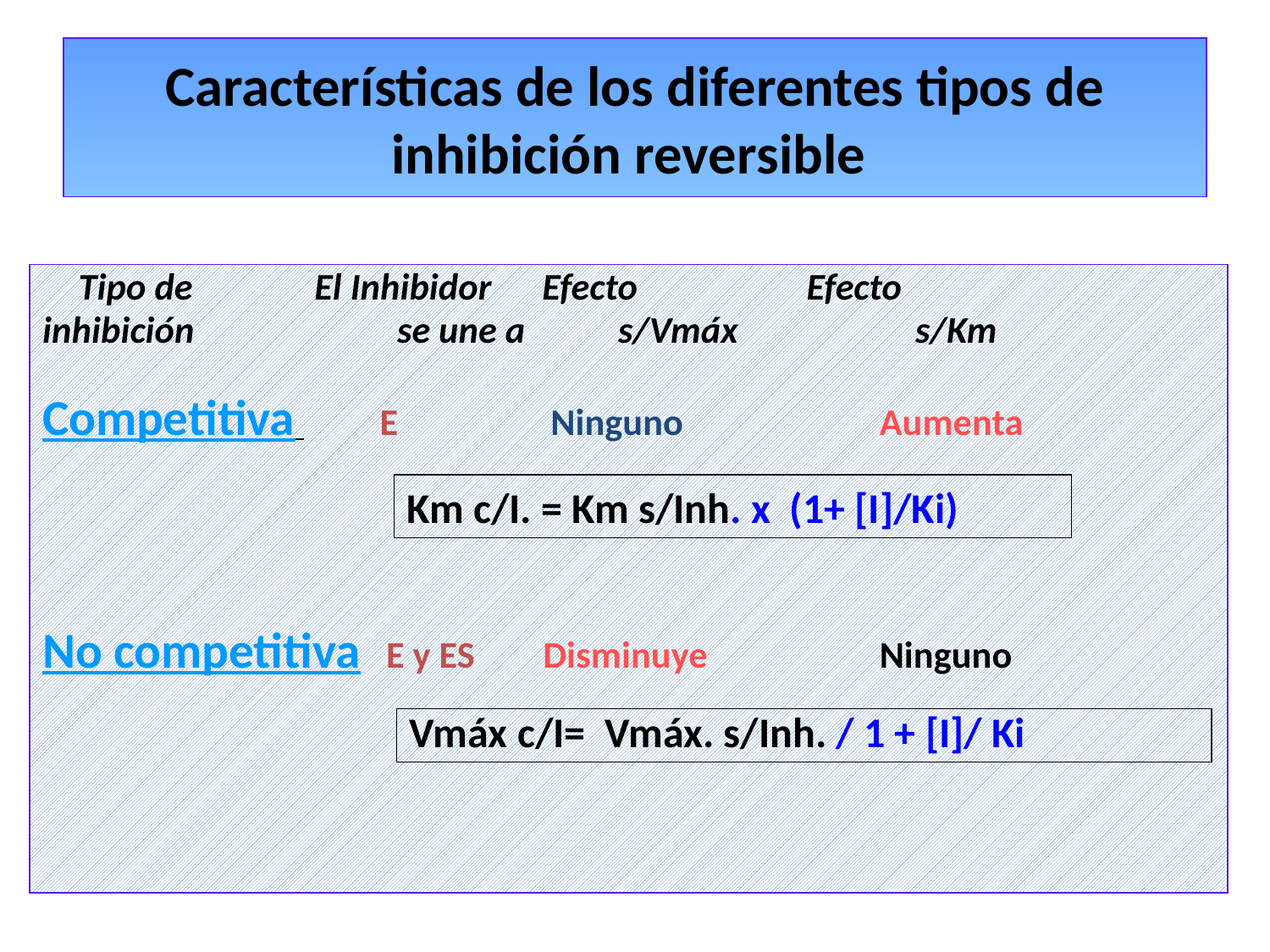

# Características de los diferentes tipos de inhibición reversible
     Tipo de 		El Inhibidor      Efecto                    Efecto
inhibición                        se une a           s/Vmáx                     s/Km

Competitiva          E                  Ninguno            	Aumenta

No competitiva   E y ES        Disminuye         	Ninguno

Km c/I. = Km s/Inh. x  (1+ [I]/Ki)

Vmáx c/I=  Vmáx. s/Inh. / 1 + [I]/ Ki